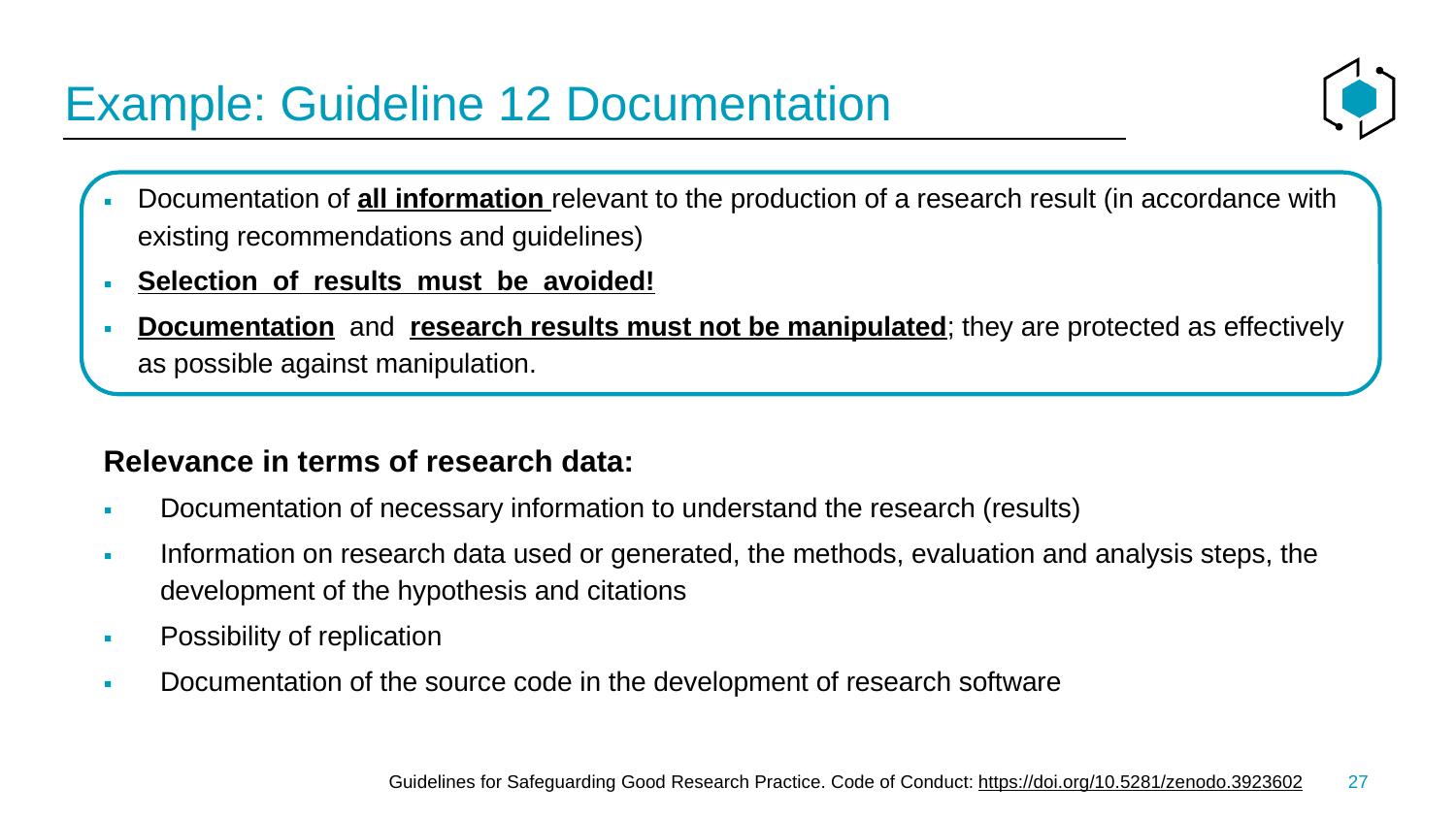

# Example: Guideline 12 Documentation
Documentation of all information relevant to the production of a research result (in accordance with existing recommendations and guidelines)
Selection  of  results  must  be  avoided!
Documentation  and  research results must not be manipulated; they are protected as effectively as possible against manipulation.

Relevance in terms of research data:
Documentation of necessary information to understand the research (results)
Information on research data used or generated, the methods, evaluation and analysis steps, the development of the hypothesis and citations
Possibility of replication
Documentation of the source code in the development of research software

27
Guidelines for Safeguarding Good Research Practice. Code of Conduct: https://doi.org/10.5281/zenodo.3923602